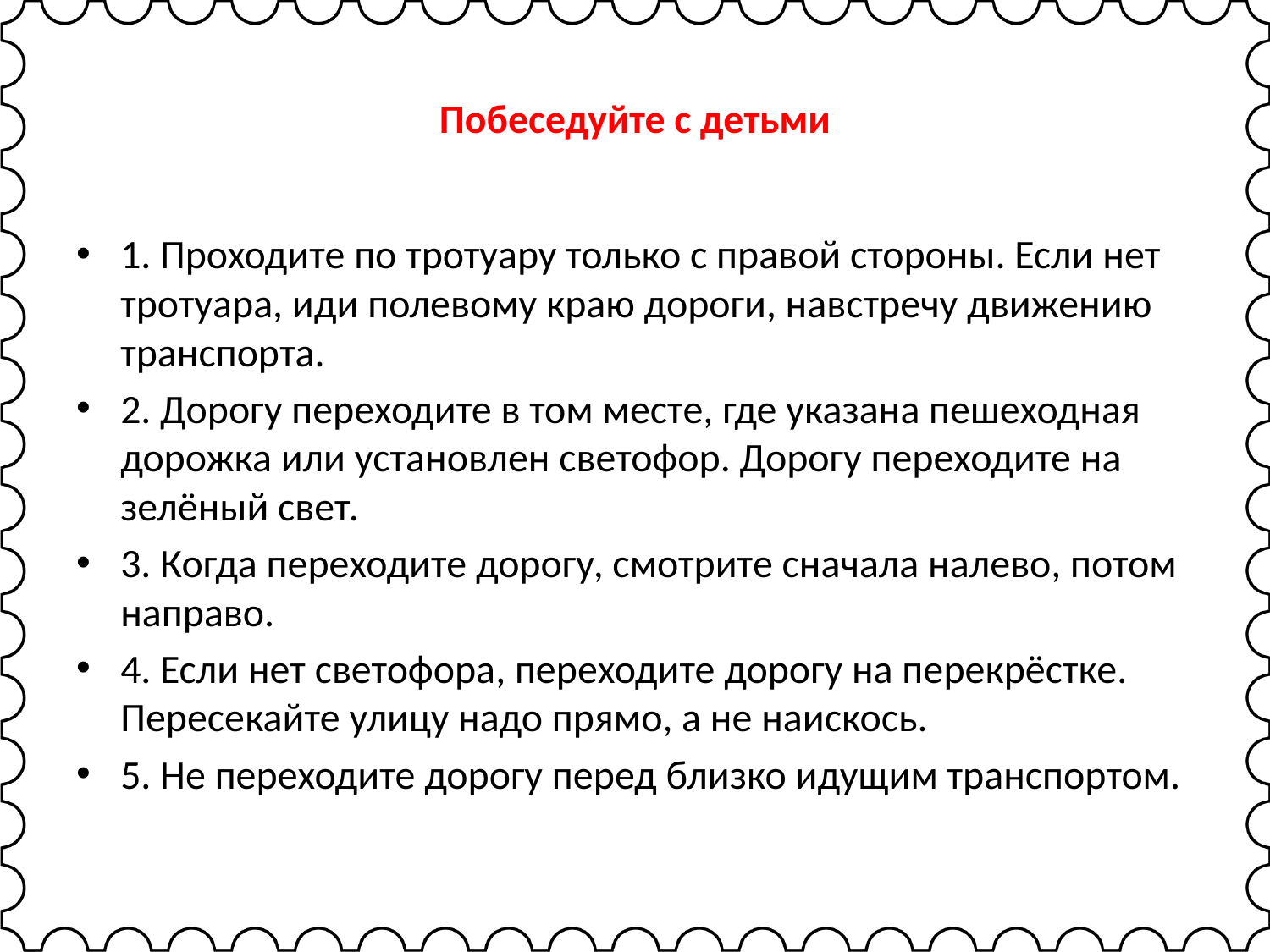

# Побеседуйте с детьми
1. Проходите по тротуару только с правой стороны. Если нет тротуара, иди полевому краю дороги, навстречу движению транспорта.
2. Дорогу переходите в том месте, где указана пешеходная дорожка или установлен светофор. Дорогу переходите на зелёный свет.
3. Когда переходите дорогу, смотрите сначала налево, потом направо.
4. Если нет светофора, переходите дорогу на перекрёстке. Пересекайте улицу надо прямо, а не наискось.
5. Не переходите дорогу перед близко идущим транспортом.